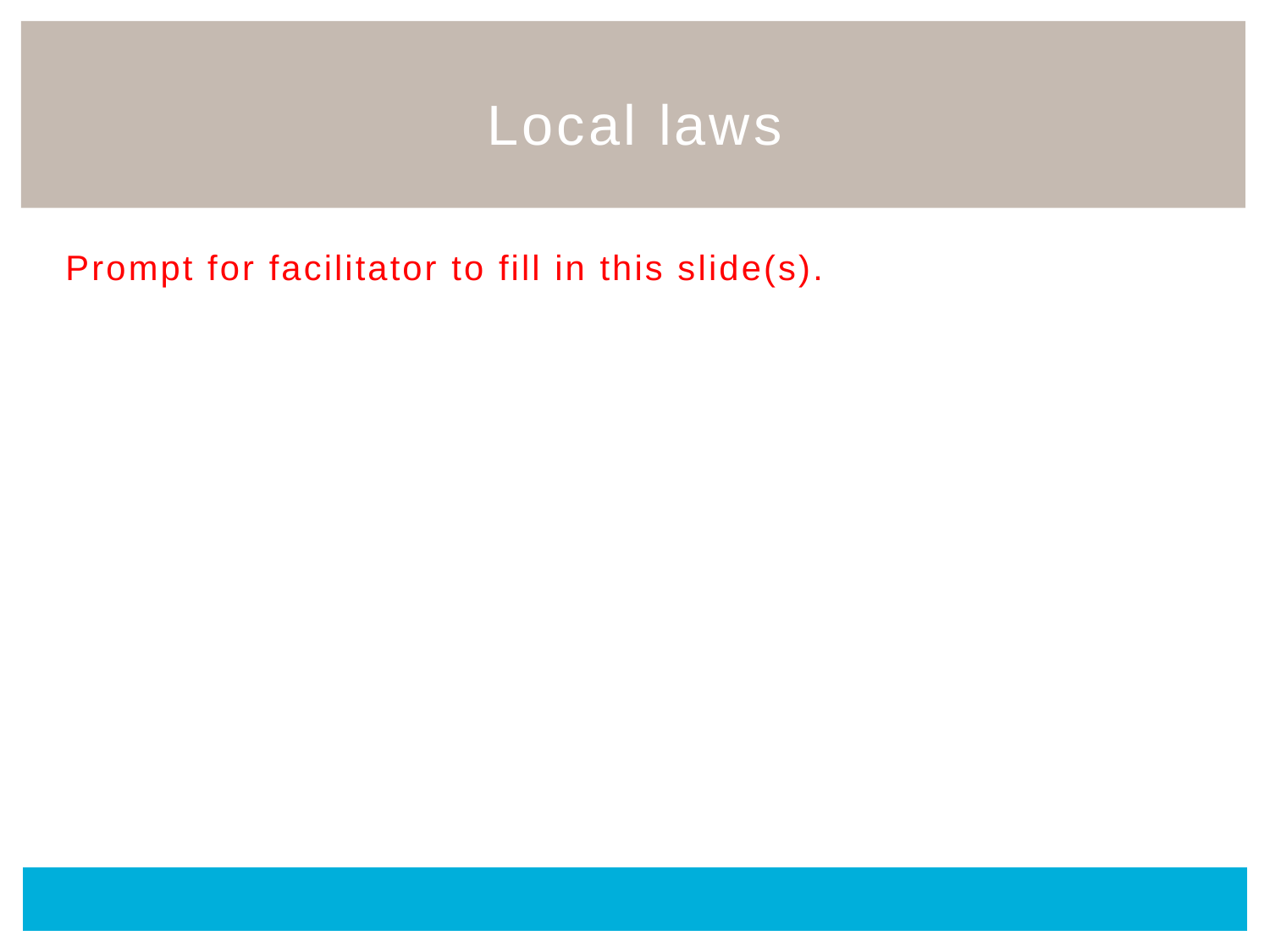

# Local laws
Prompt for facilitator to fill in this slide(s).